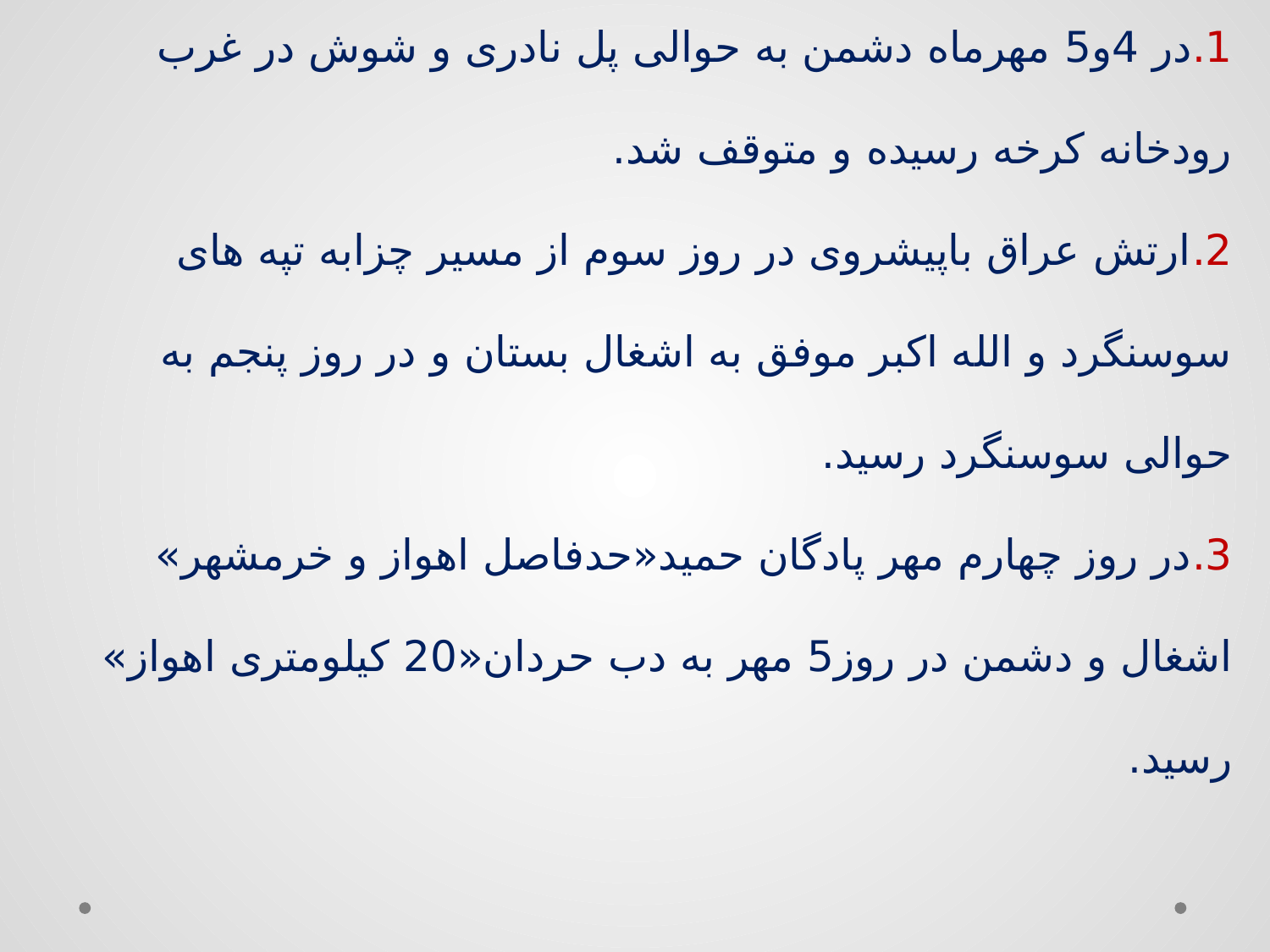

# جنوب غربی«خوزستان»: 1.در 4و5 مهرماه دشمن به حوالی پل نادری و شوش در غرب رودخانه کرخه رسیده و متوقف شد. 2.ارتش عراق باپیشروی در روز سوم از مسیر چزابه تپه های سوسنگرد و الله اکبر موفق به اشغال بستان و در روز پنجم به حوالی سوسنگرد رسید. 3.در روز چهارم مهر پادگان حمید«حدفاصل اهواز و خرمشهر» اشغال و دشمن در روز5 مهر به دب حردان«20 کیلومتری اهواز» رسید.